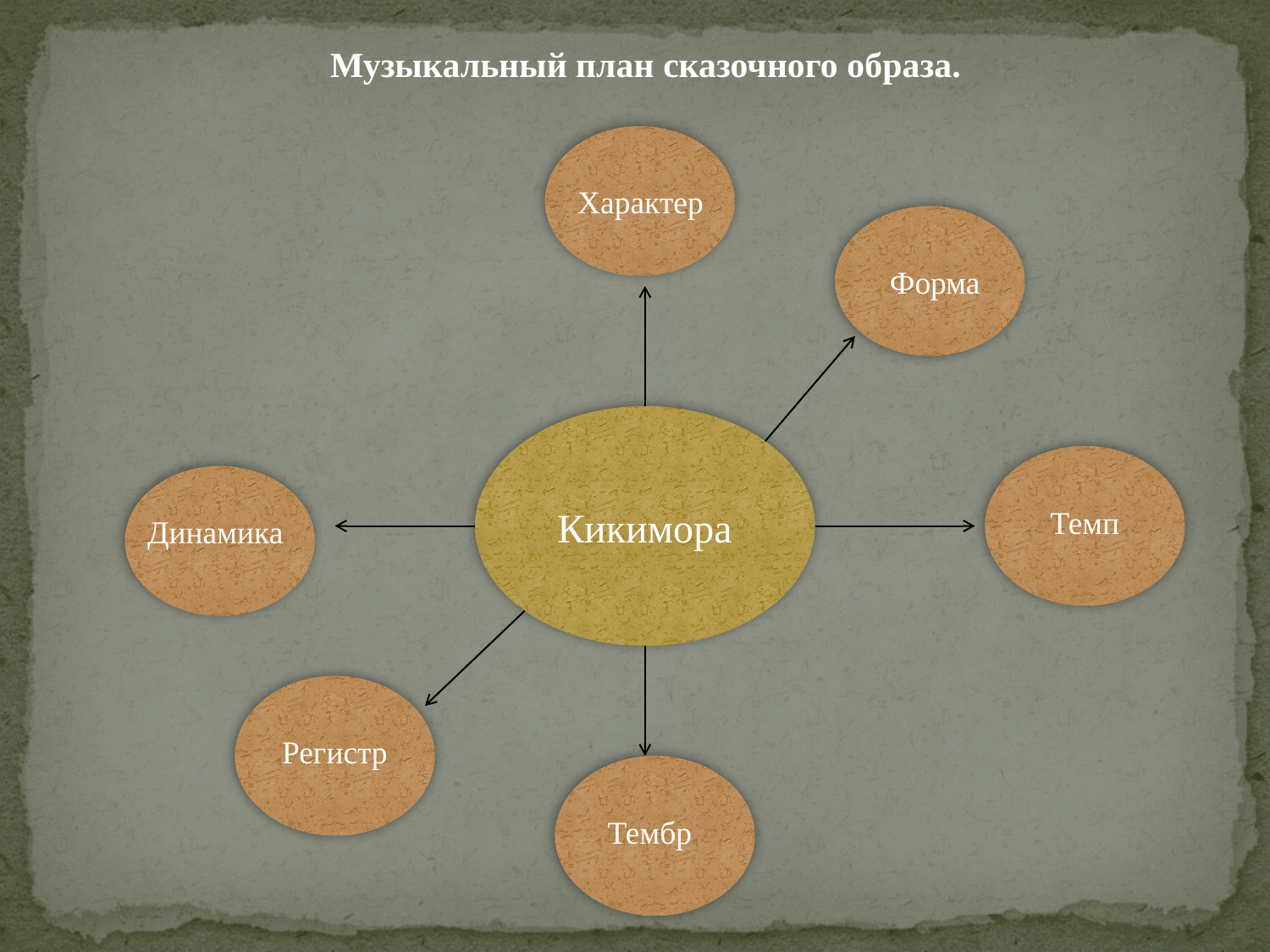

Музыкальный план сказочного образа.

Характер

Форма

Кикимора
Темп
Динамика

Регистр

Тембр